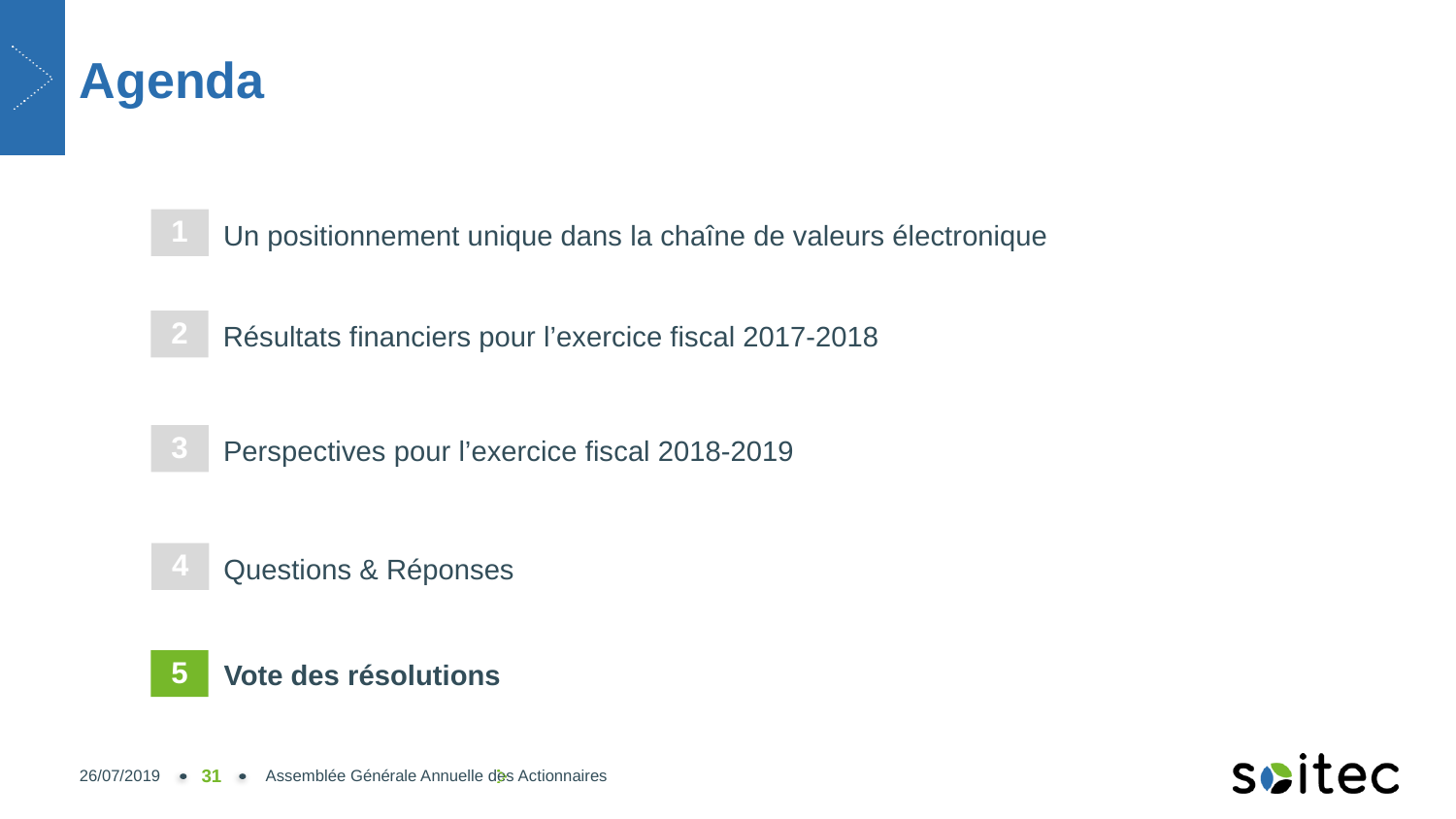

# Agenda
1
Un positionnement unique dans la chaîne de valeurs électronique
2
Résultats financiers pour l’exercice fiscal 2017-2018
3
Perspectives pour l’exercice fiscal 2018-2019
4
Questions & Réponses
5
Vote des résolutions
26/07/2019
31
Assemblée Générale Annuelle des Actionnaires